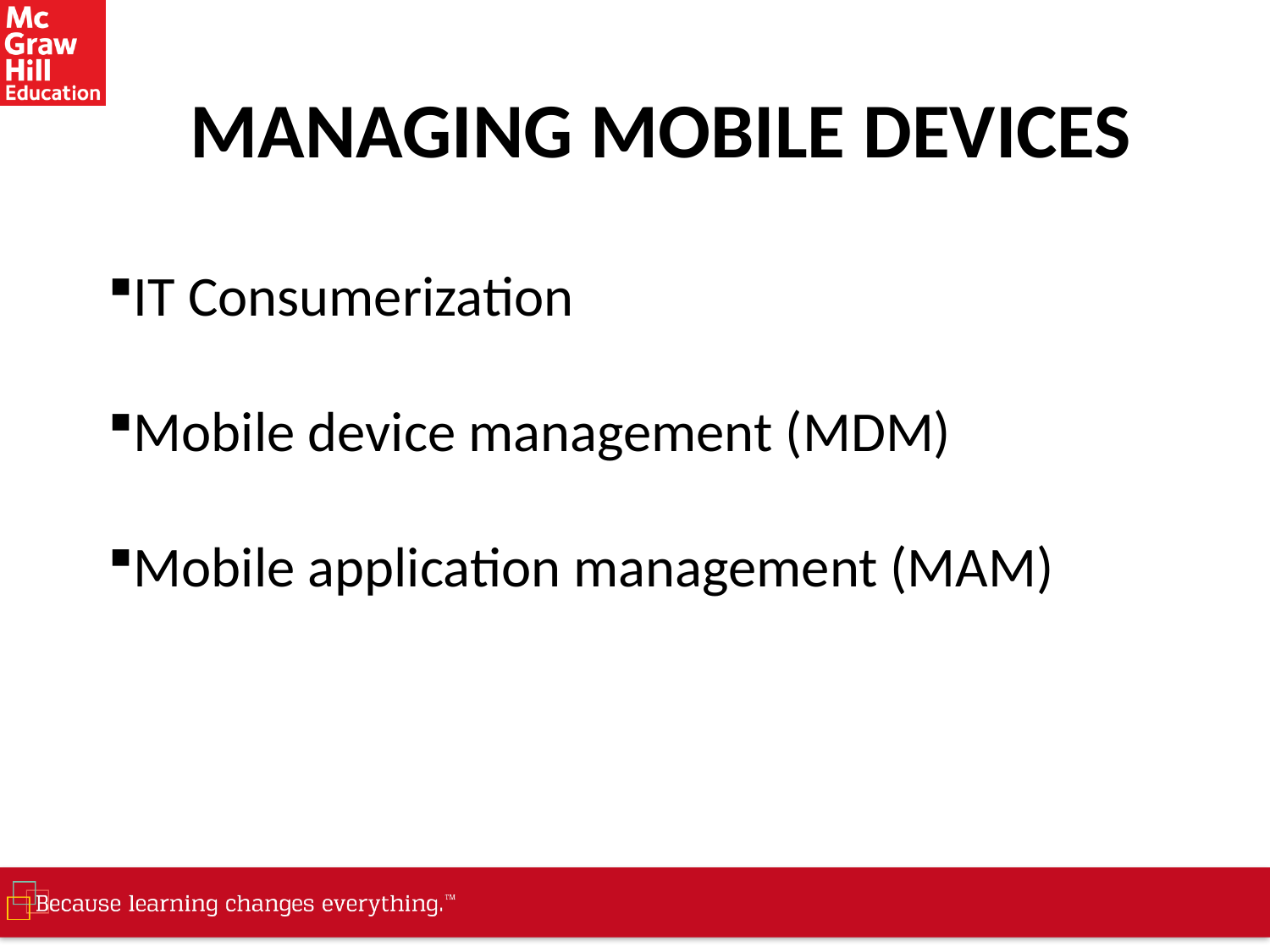

# MANAGING MOBILE DEVICES
IT Consumerization

Mobile device management (MDM)

Mobile application management (MAM)